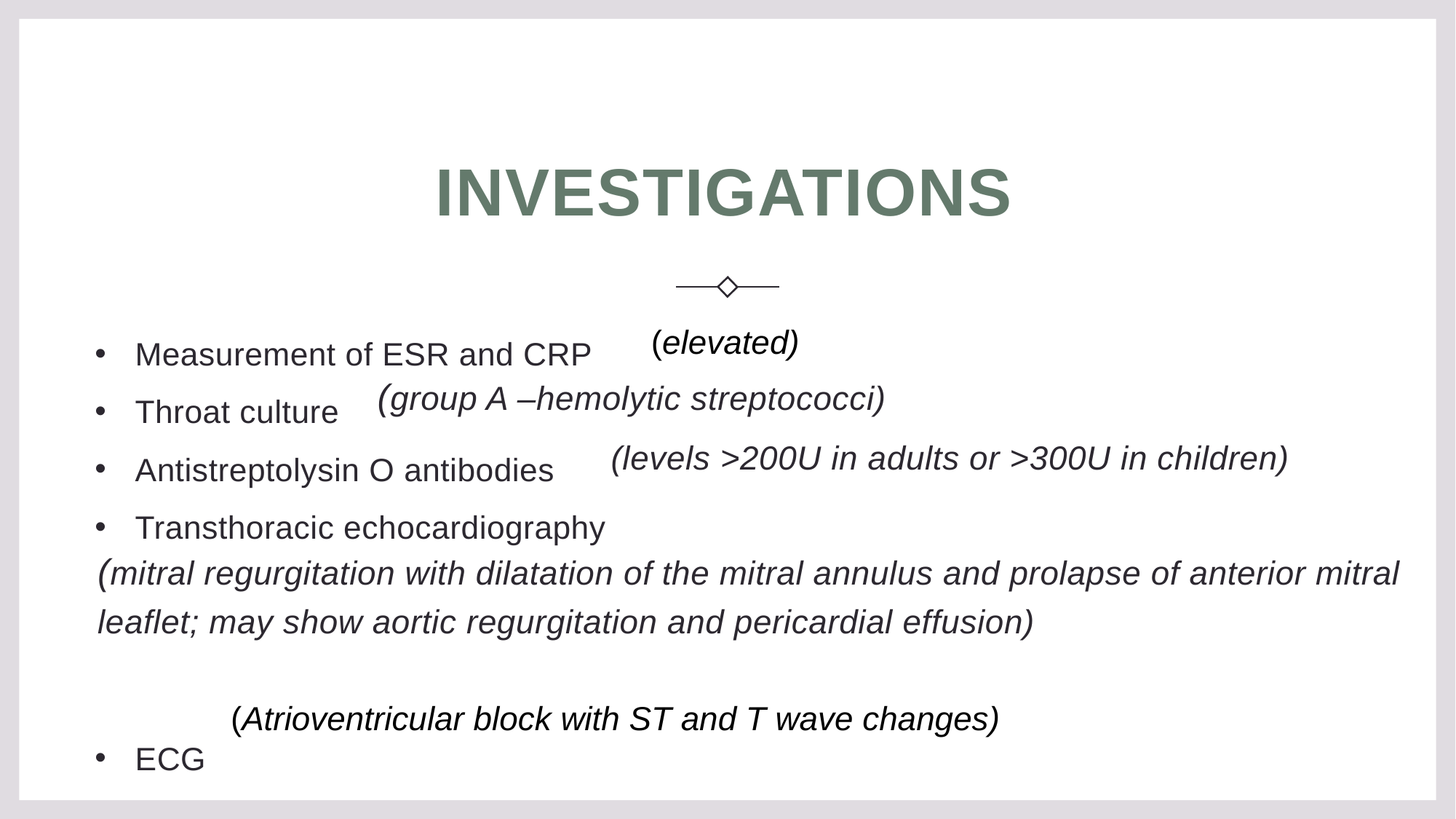

# INVESTIGATIONS

Measurement of ESR and CRP
Throat culture
Antistreptolysin O antibodies
Transthoracic echocardiography

ECG

  (elevated)
 (group A –hemolytic streptococci)
(levels >200U in adults or >300U in children)
(mitral regurgitation with dilatation of the mitral annulus and prolapse of anterior mitral leaflet; may show aortic regurgitation and pericardial effusion)
  (Atrioventricular block with ST and T wave changes)
12
RHEUMATIC FEVER, CIVIL HOPSITAL KARACHI